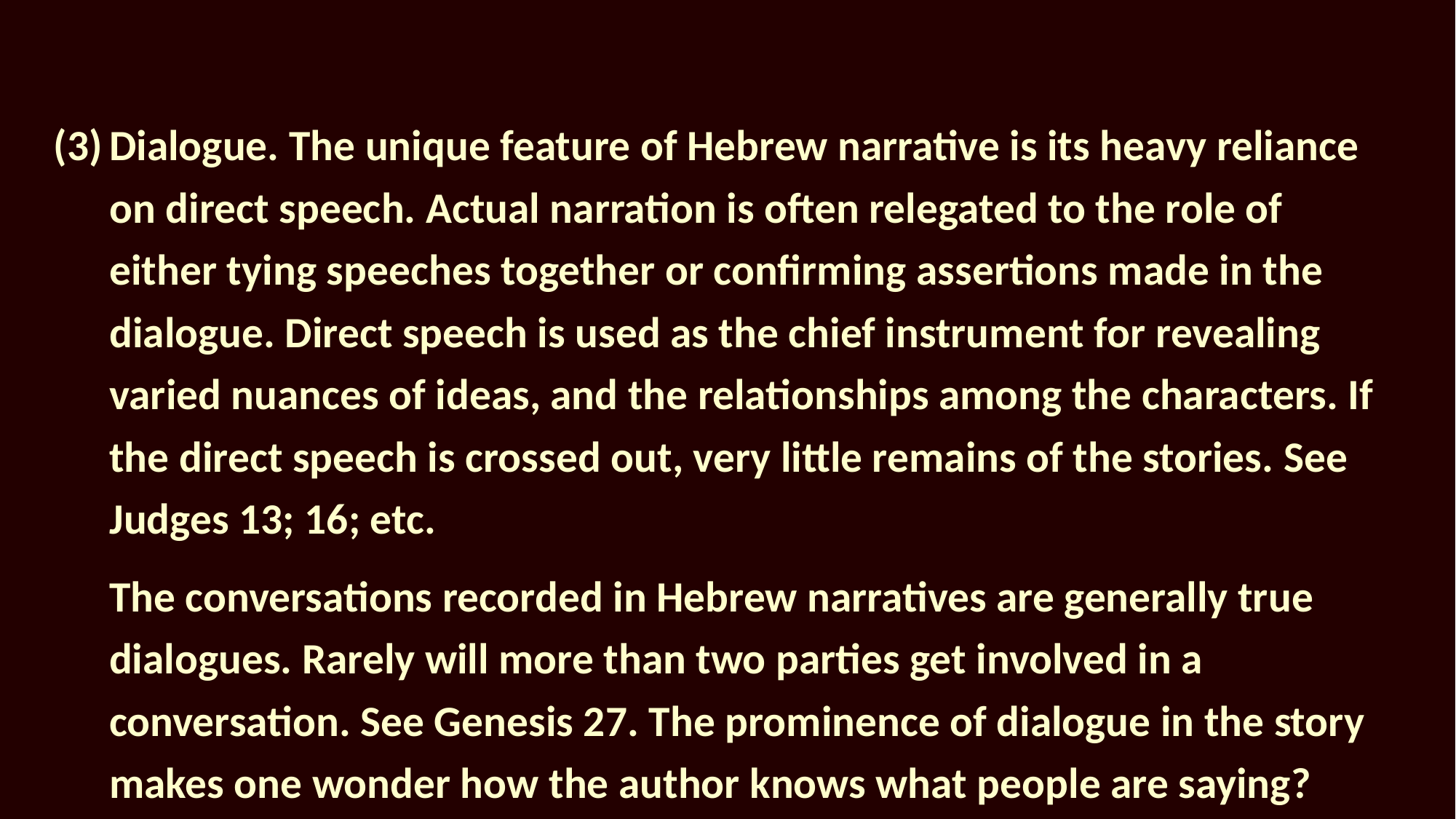

Dialogue. The unique feature of Hebrew narrative is its heavy reliance on direct speech. Actual narration is often relegated to the role of either tying speeches together or confirming assertions made in the dialogue. Direct speech is used as the chief instrument for revealing varied nuances of ideas, and the relationships among the characters. If the direct speech is crossed out, very little remains of the stories. See Judges 13; 16; etc.
The conversations recorded in Hebrew narratives are generally true dialogues. Rarely will more than two parties get involved in a conversation. See Genesis 27. The prominence of dialogue in the story makes one wonder how the author knows what people are saying?